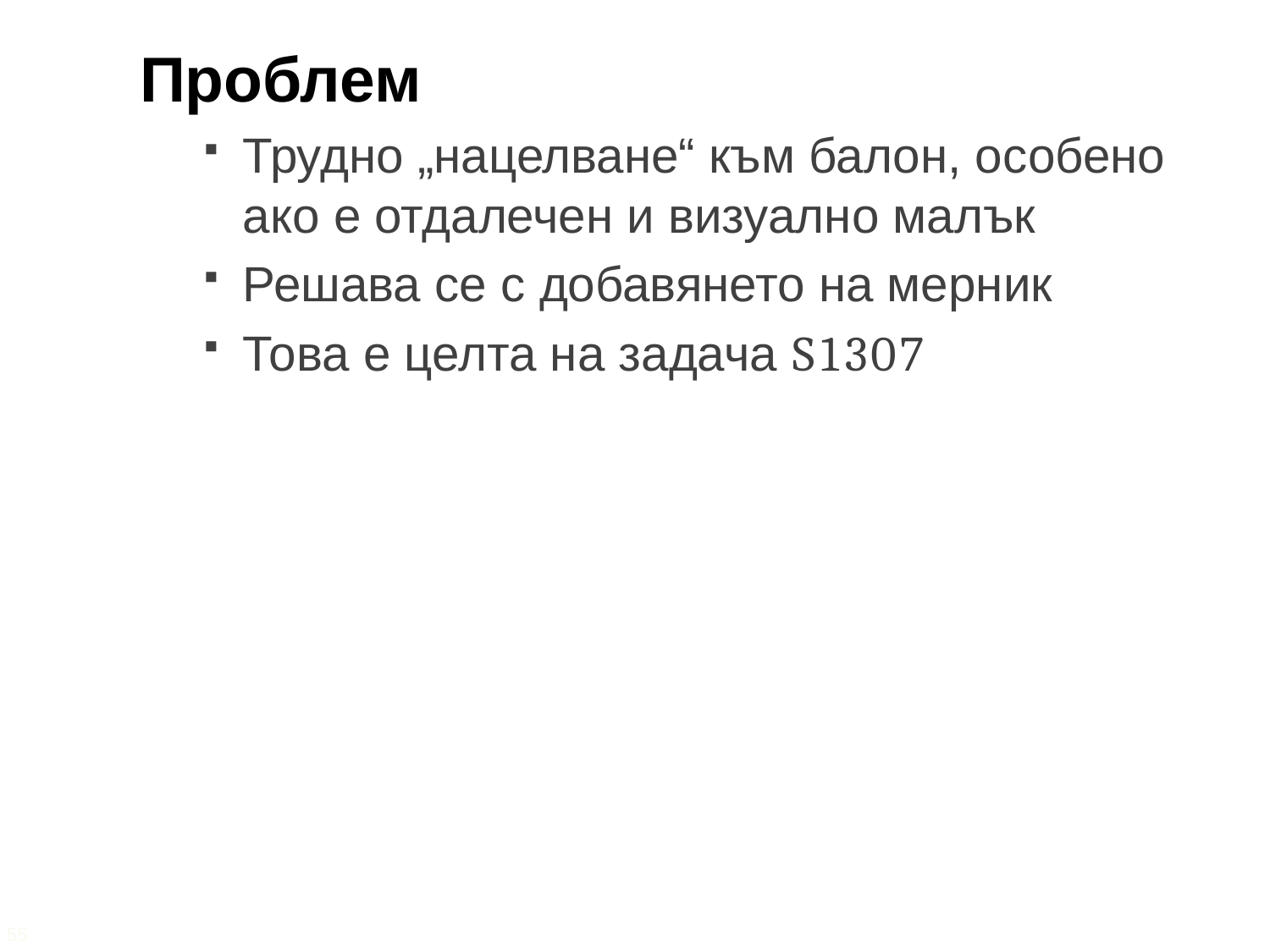

Проблем
Трудно „нацелване“ към балон, особено ако е отдалечен и визуално малък
Решава се с добавянето на мерник
Това е целта на задача S1307